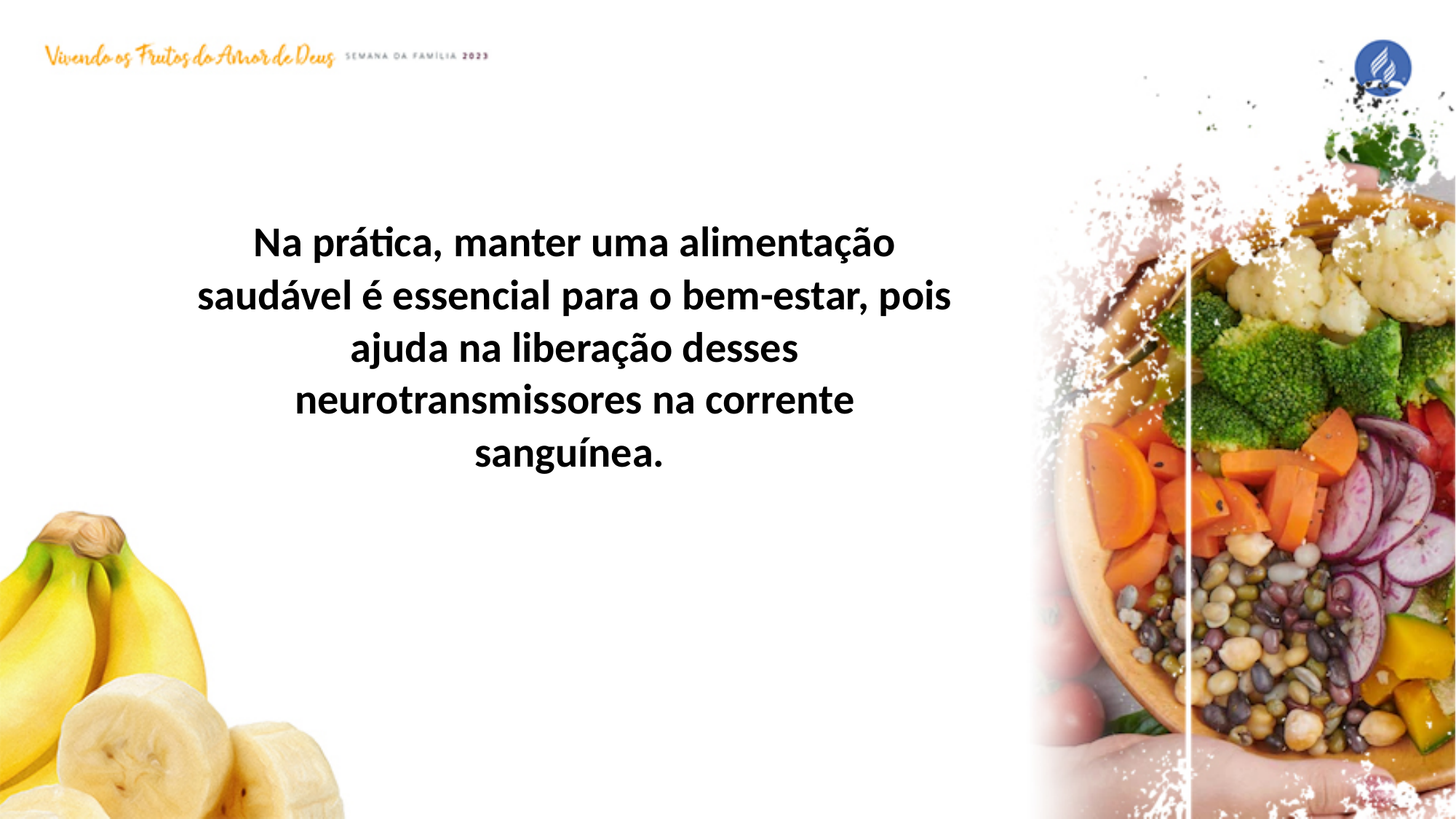

Na prática, manter uma alimentação saudável é essencial para o bem-estar, pois ajuda na liberação desses neurotransmissores na corrente sanguínea.